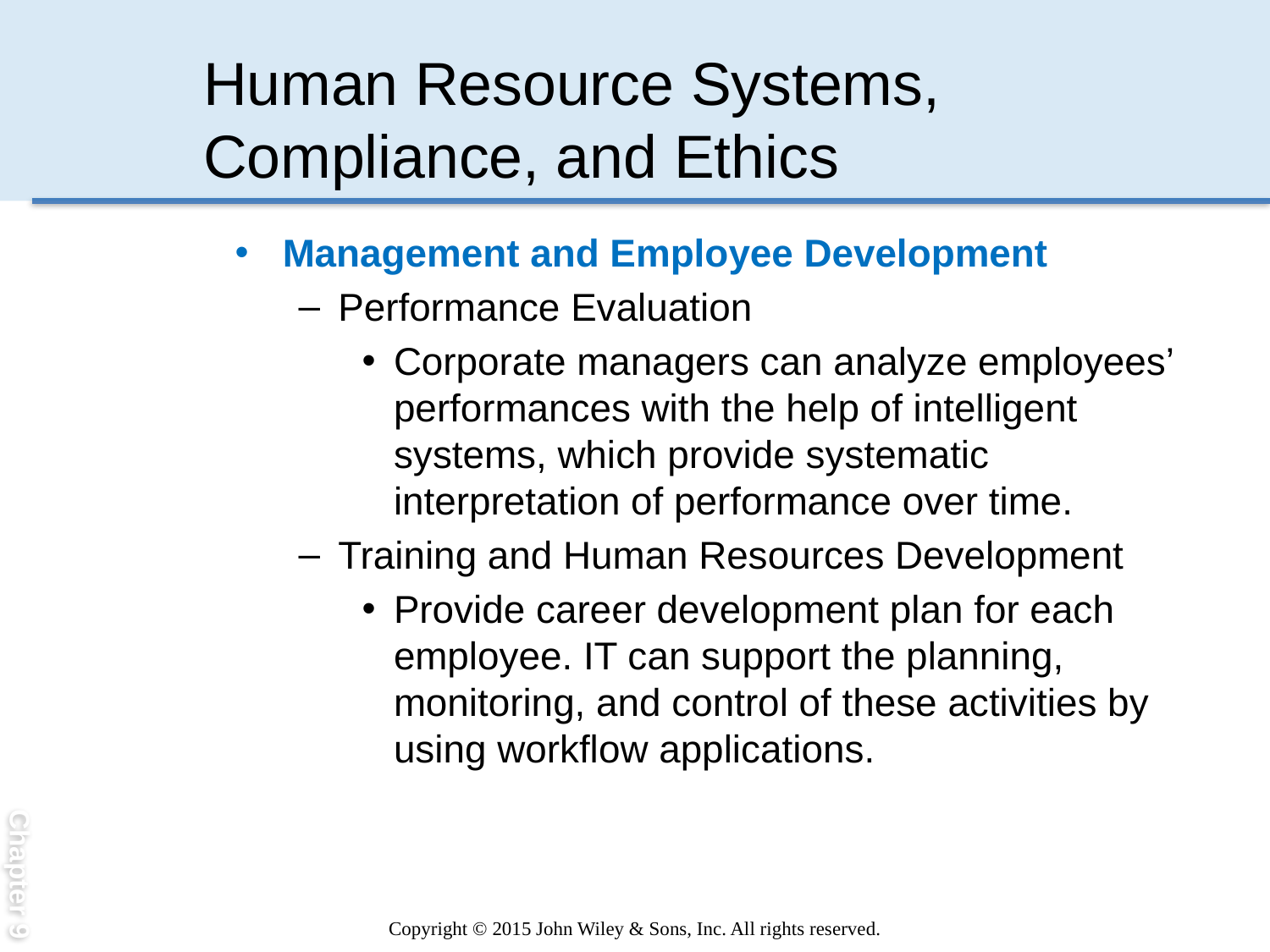

Chapter 9
# Human Resource Systems, Compliance, and Ethics
Management and Employee Development
Performance Evaluation
Corporate managers can analyze employees’ performances with the help of intelligent systems, which provide systematic interpretation of performance over time.
Training and Human Resources Development
Provide career development plan for each employee. IT can support the planning, monitoring, and control of these activities by using workflow applications.